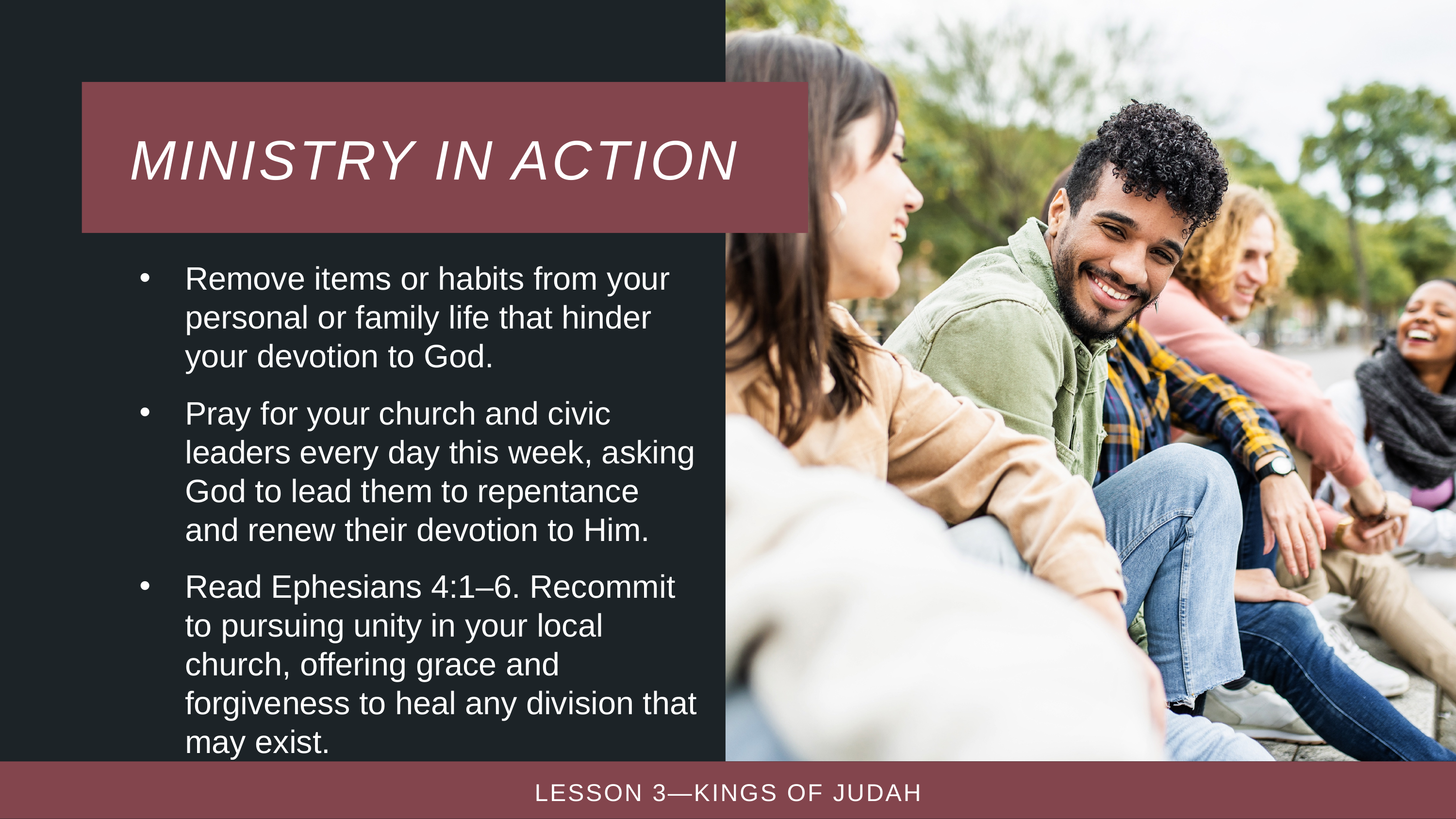

Remove items or habits from your personal or family life that hinder your devotion to God.
Pray for your church and civic leaders every day this week, asking God to lead them to repentance and renew their devotion to Him.
Read Ephesians 4:1–6. Recommit to pursuing unity in your local church, offering grace and forgiveness to heal any division that may exist.